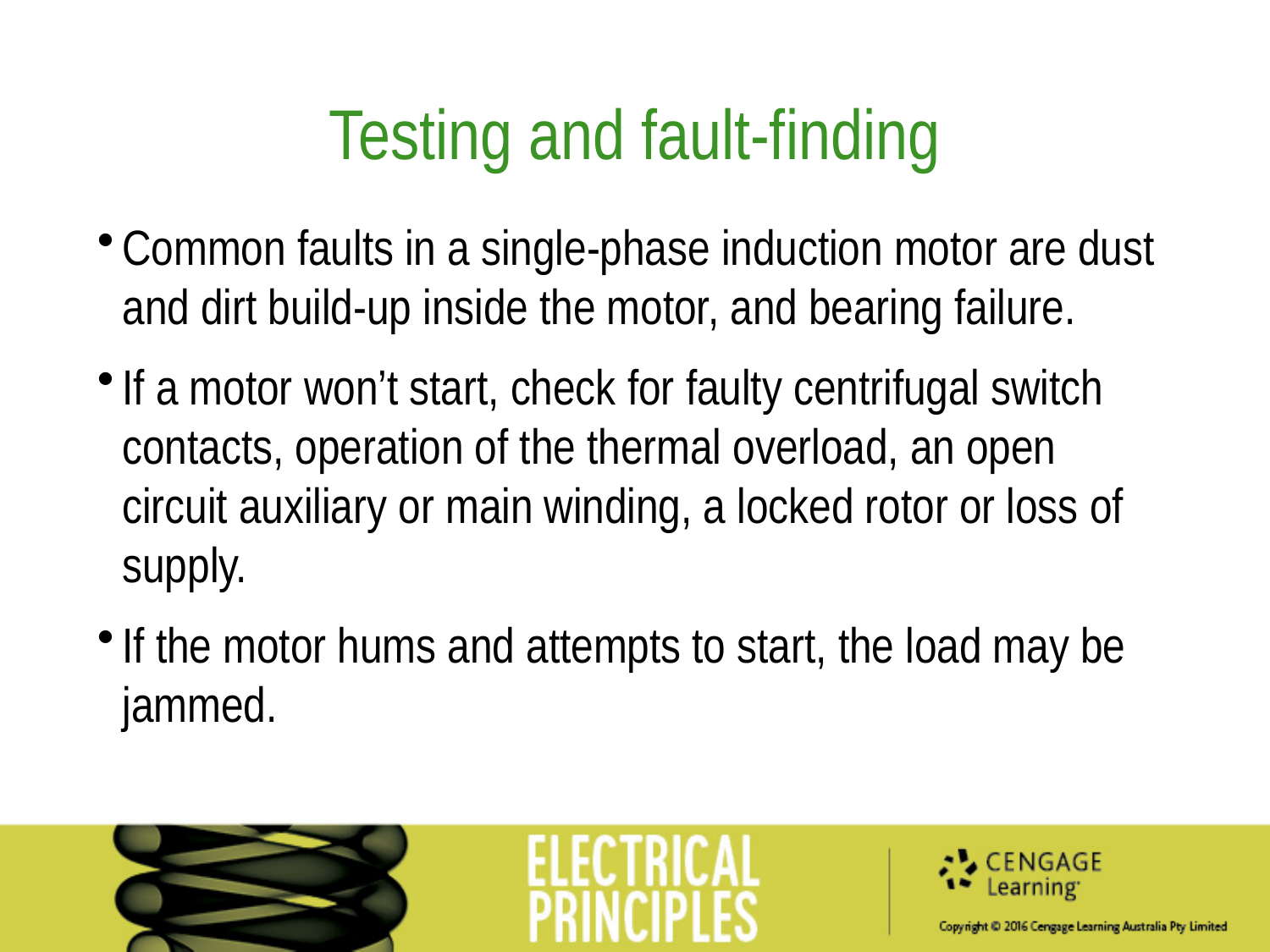

# Testing and fault-finding
Common faults in a single-phase induction motor are dust and dirt build-up inside the motor, and bearing failure.
If a motor won’t start, check for faulty centrifugal switch contacts, operation of the thermal overload, an open circuit auxiliary or main winding, a locked rotor or loss of supply.
If the motor hums and attempts to start, the load may be jammed.